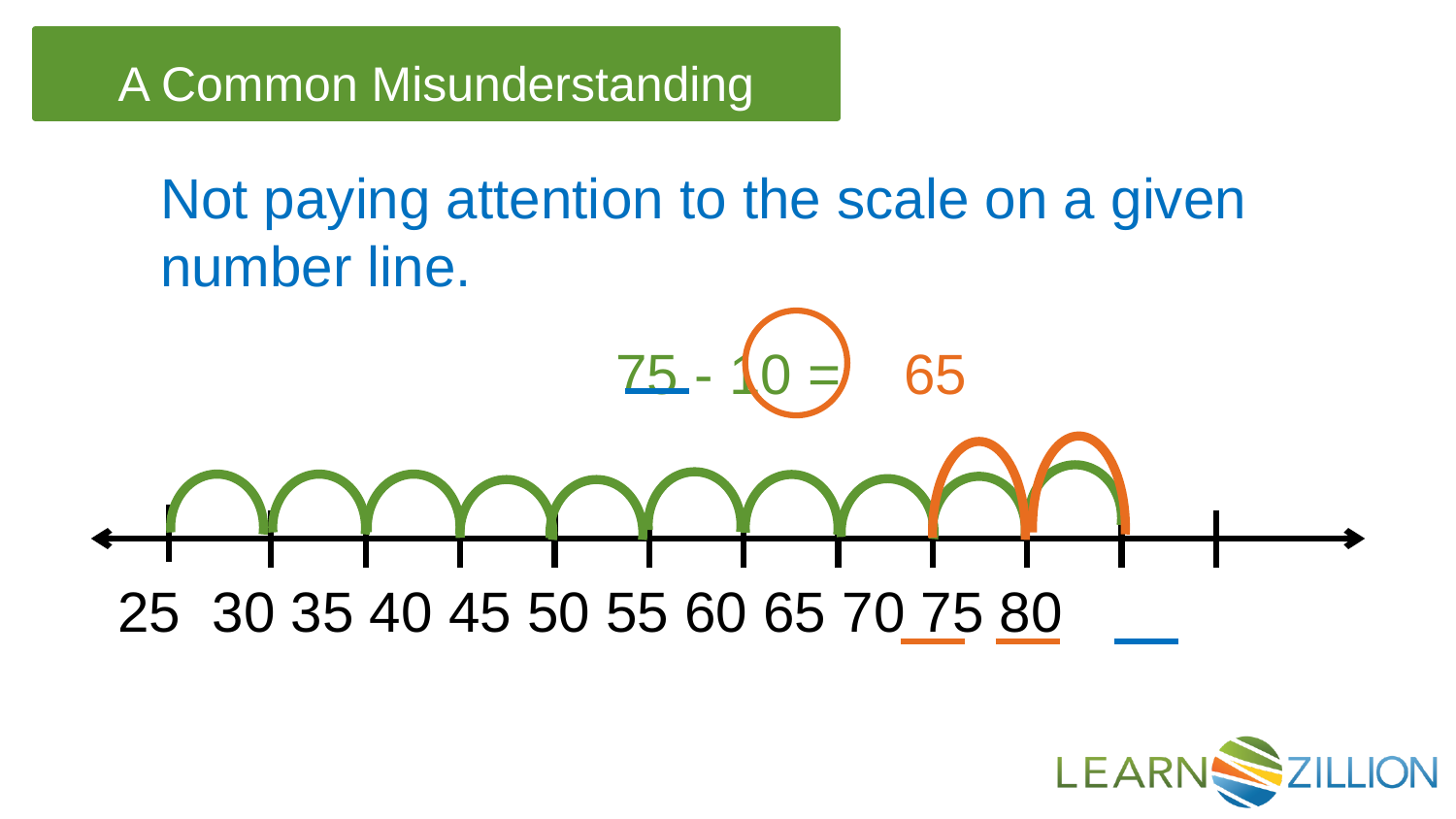

Not paying attention to the scale on a given number line.

75 - 10 =
65

25  30 35 40 45 50 55 60 65 70 75 80